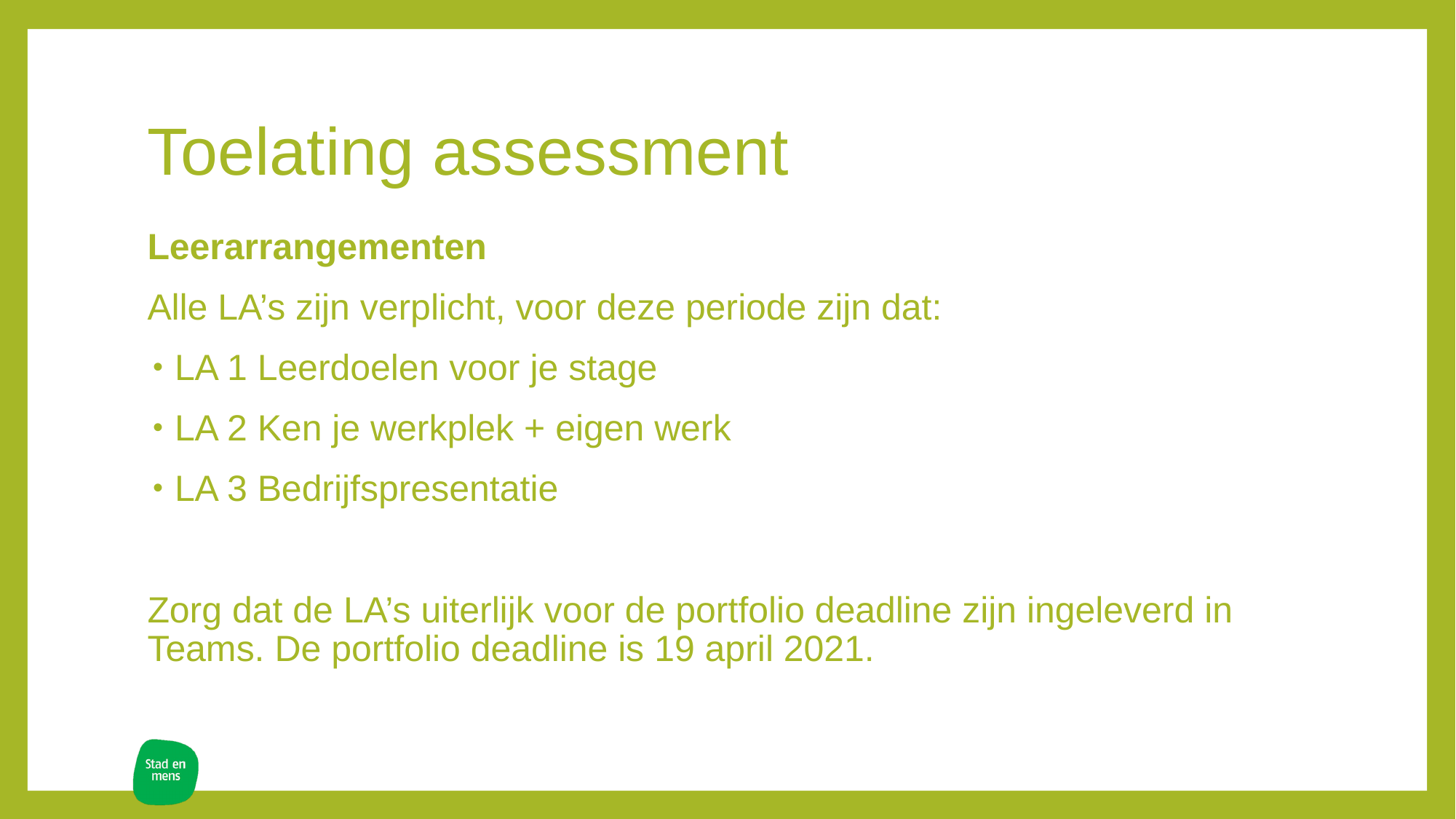

# Toelating assessment
Leerarrangementen
Alle LA’s zijn verplicht, voor deze periode zijn dat:
LA 1 Leerdoelen voor je stage
LA 2 Ken je werkplek + eigen werk
LA 3 Bedrijfspresentatie

Zorg dat de LA’s uiterlijk voor de portfolio deadline zijn ingeleverd in Teams. De portfolio deadline is 19 april 2021.